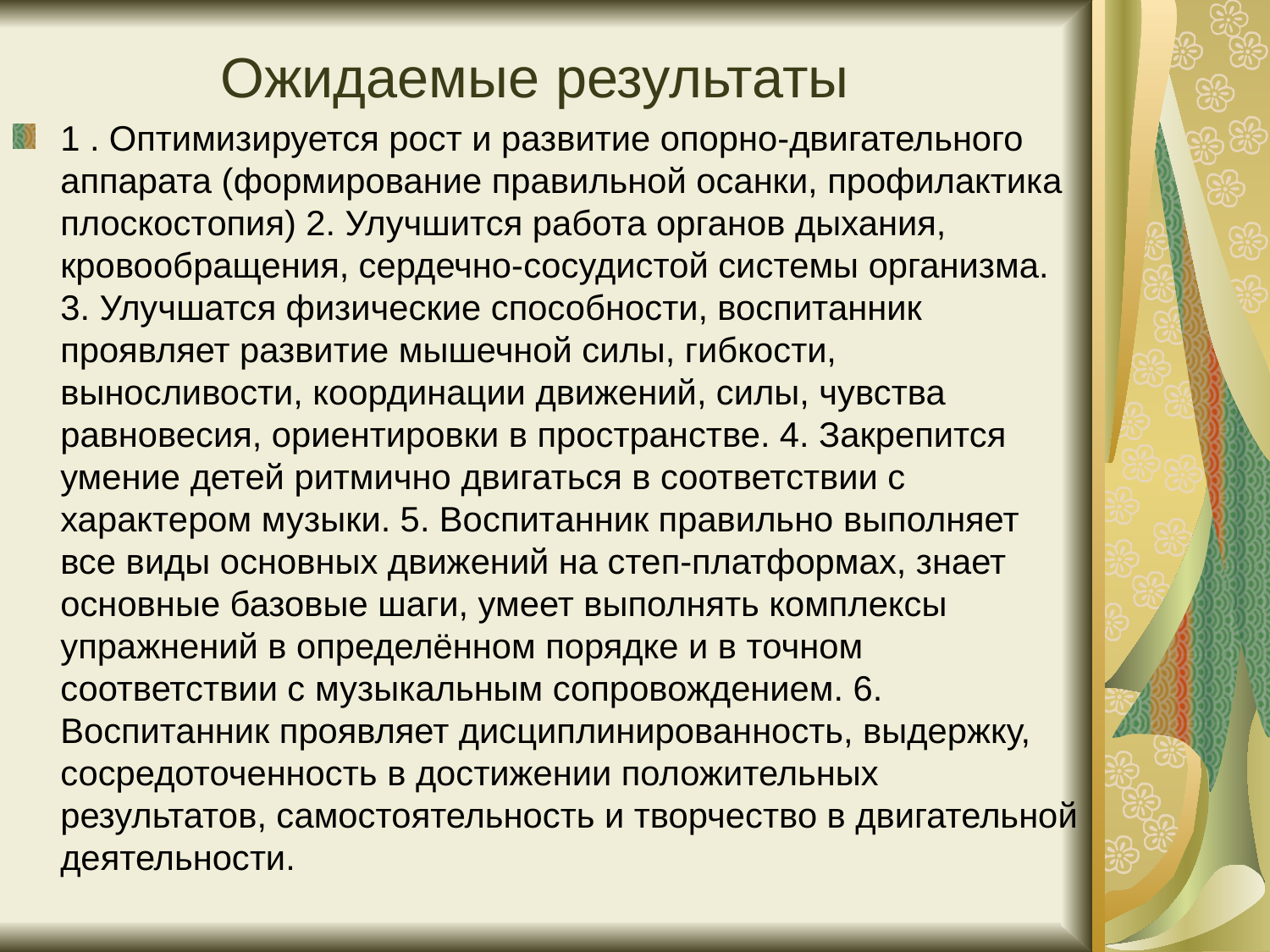

Ожидаемые результаты
1 . Оптимизируется рост и развитие опорно-двигательного аппарата (формирование правильной осанки, профилактика плоскостопия) 2. Улучшится работа органов дыхания, кровообращения, сердечно-сосудистой системы организма. 3. Улучшатся физические способности, воспитанник проявляет развитие мышечной силы, гибкости, выносливости, координации движений, силы, чувства равновесия, ориентировки в пространстве. 4. Закрепится умение детей ритмично двигаться в соответствии с характером музыки. 5. Воспитанник правильно выполняет все виды основных движений на степ-платформах, знает основные базовые шаги, умеет выполнять комплексы упражнений в определённом порядке и в точном соответствии с музыкальным сопровождением. 6. Воспитанник проявляет дисциплинированность, выдержку, сосредоточенность в достижении положительных результатов, самостоятельность и творчество в двигательной деятельности.